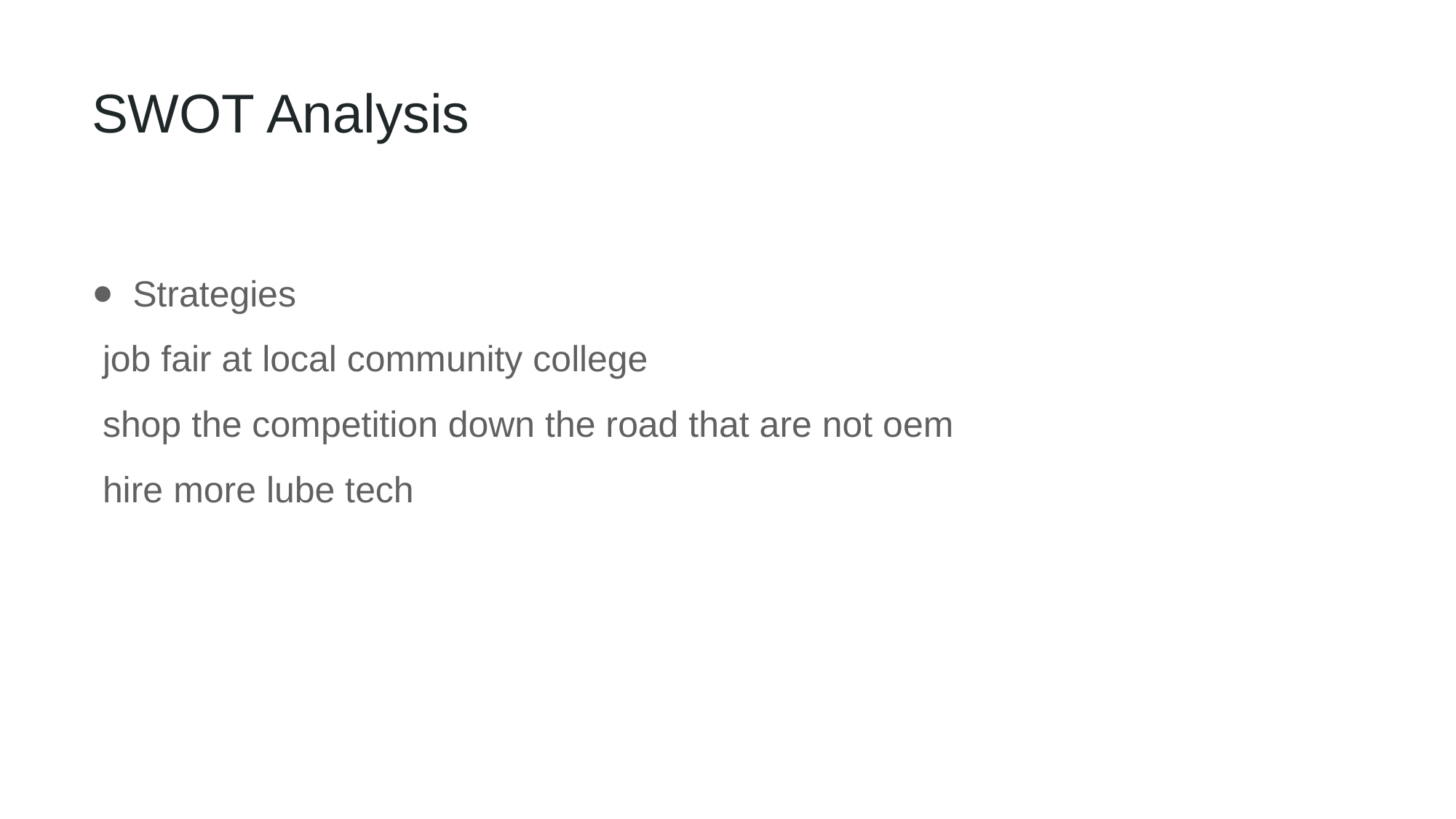

# SWOT Analysis
Strategies
job fair at local community college
shop the competition down the road that are not oem
hire more lube tech